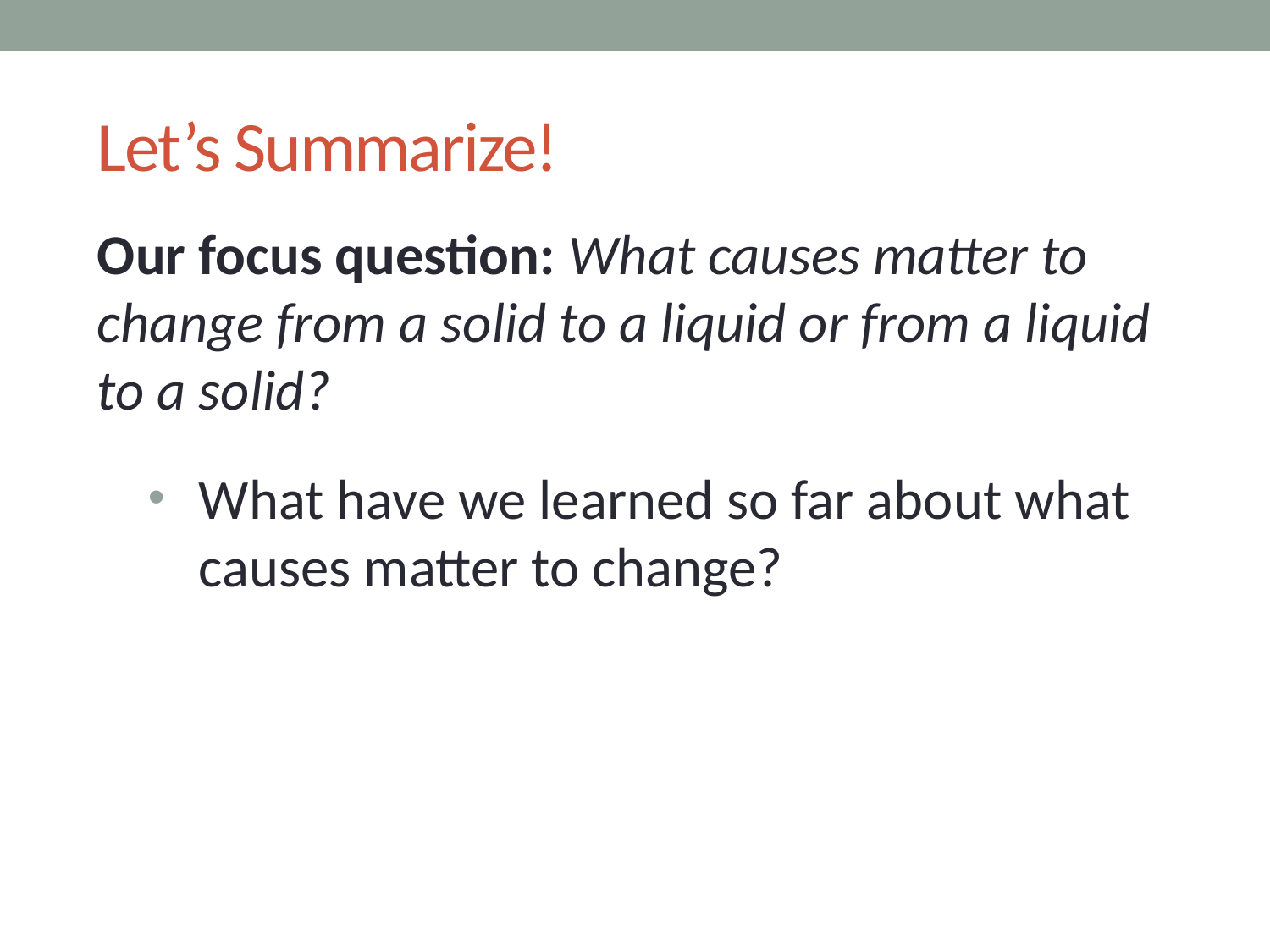

# Let’s Summarize!
Our focus question: What causes matter to change from a solid to a liquid or from a liquid to a solid?
What have we learned so far about what causes matter to change?